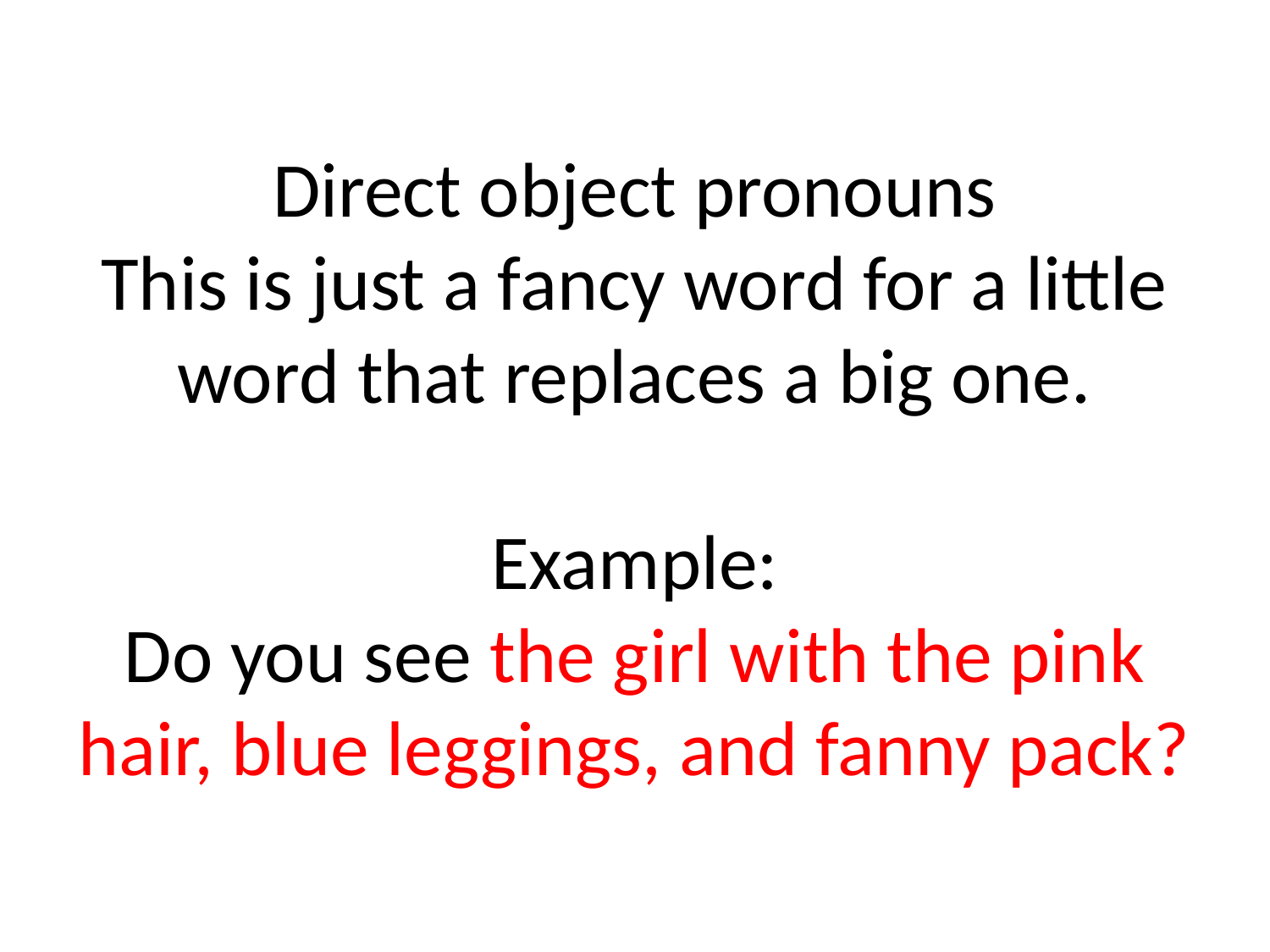

# Direct object pronouns This is just a fancy word for a little word that replaces a big one. Example: Do you see the girl with the pink hair, blue leggings, and fanny pack?